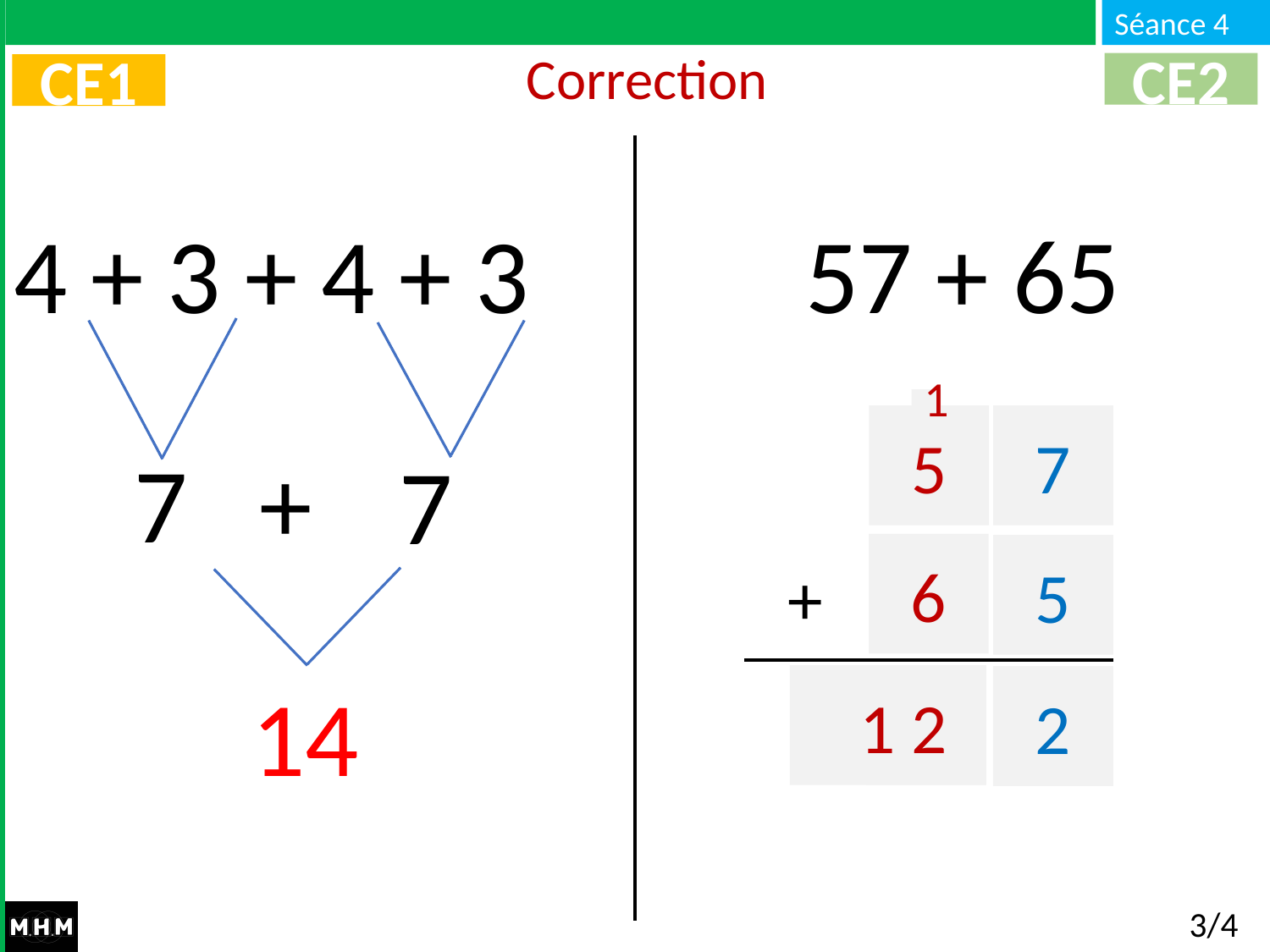

Correction
CE2
CE1
4 + 3 + 4 + 3
57 + 65
1
5
7
+
6
5
...
...
7   +
7
14
  1 2
2
3/4